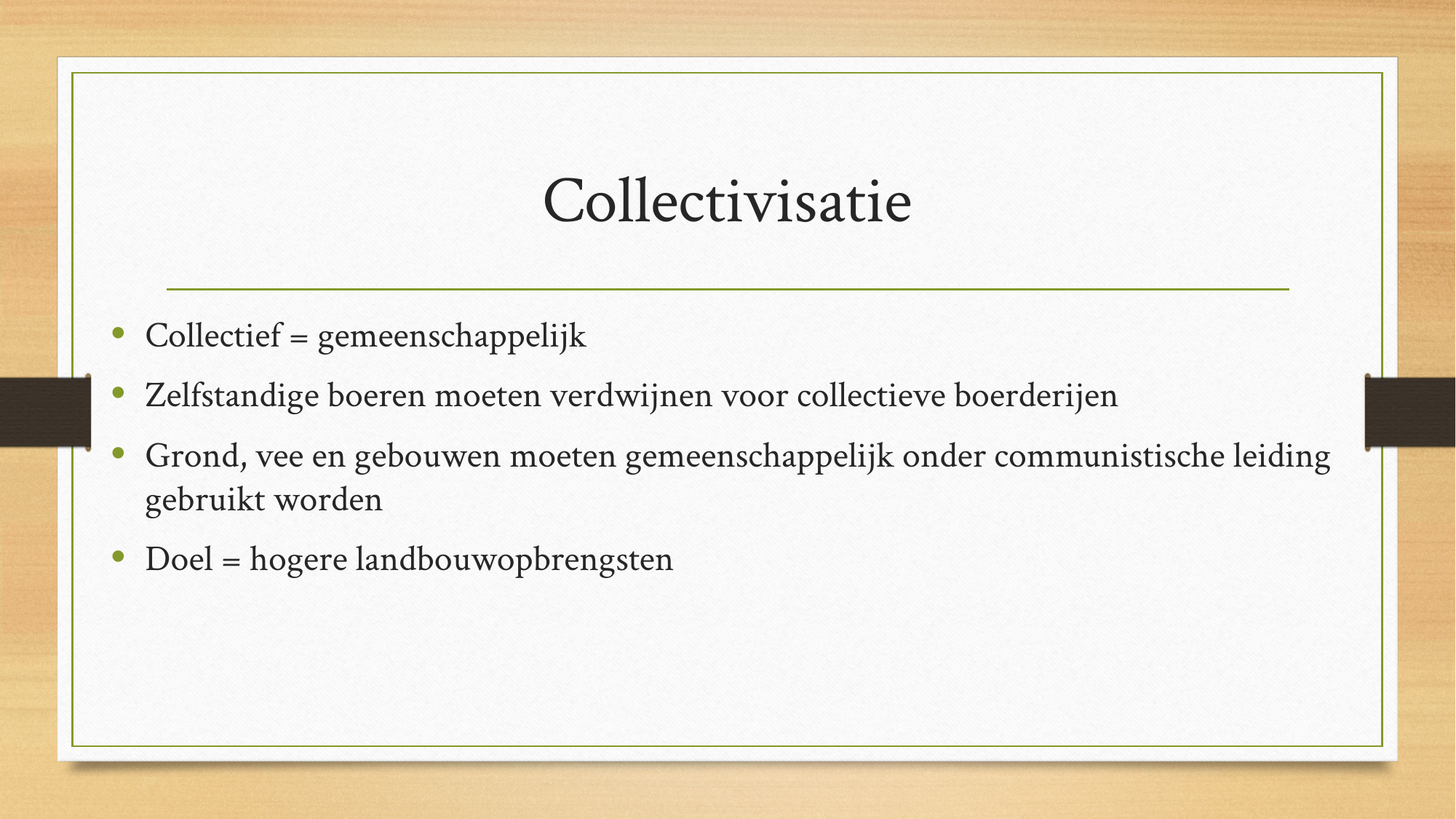

# Collectivisatie
Collectief = gemeenschappelijk
Zelfstandige boeren moeten verdwijnen voor collectieve boerderijen
Grond, vee en gebouwen moeten gemeenschappelijk onder communistische leiding gebruikt worden
Doel = hogere landbouwopbrengsten